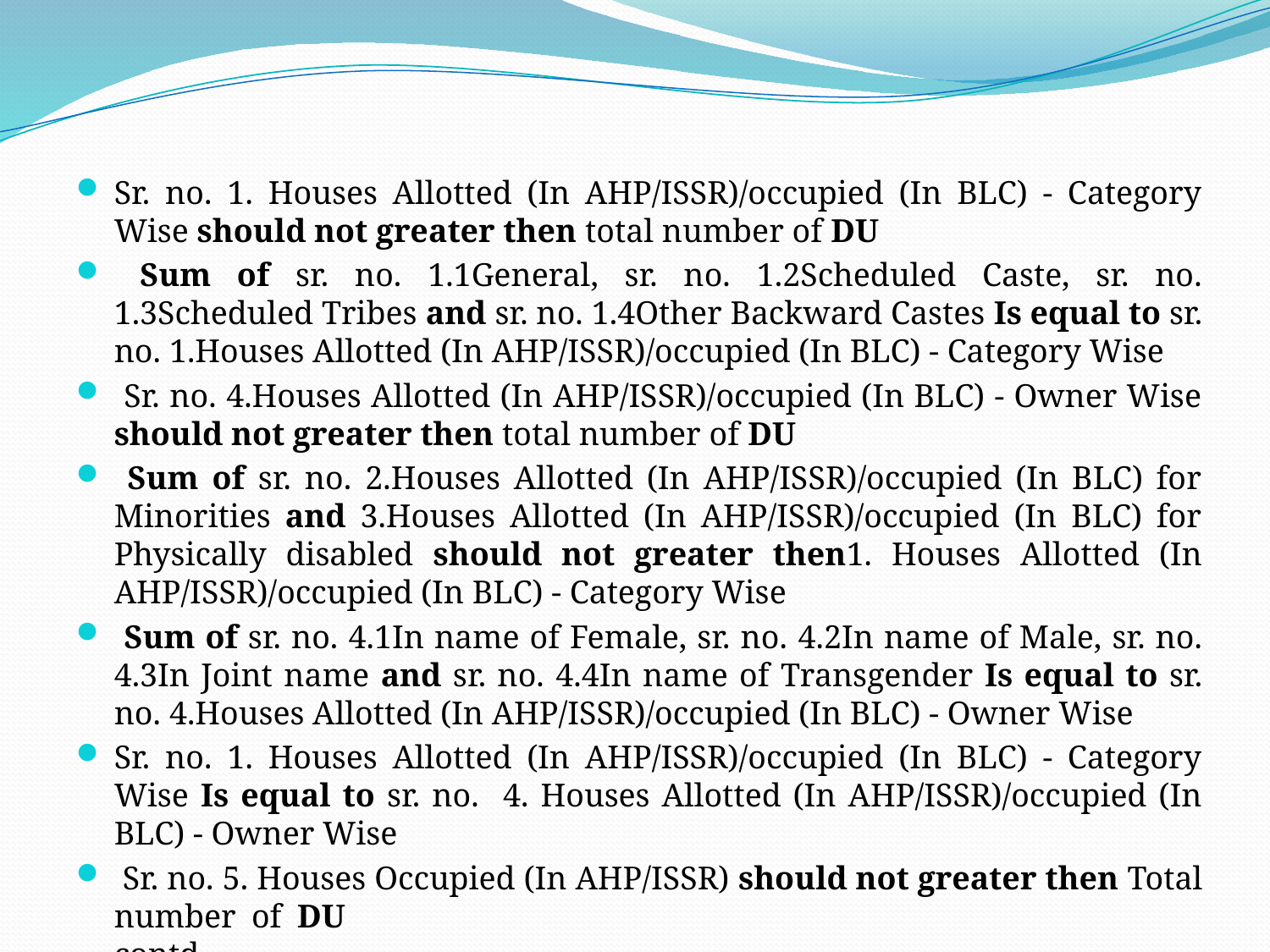

#
Sr. no. 1. Houses Allotted (In AHP/ISSR)/occupied (In BLC) - Category Wise should not greater then total number of DU
 Sum of sr. no. 1.1General, sr. no. 1.2Scheduled Caste, sr. no. 1.3Scheduled Tribes and sr. no. 1.4Other Backward Castes Is equal to sr. no. 1.Houses Allotted (In AHP/ISSR)/occupied (In BLC) - Category Wise
 Sr. no. 4.Houses Allotted (In AHP/ISSR)/occupied (In BLC) - Owner Wise should not greater then total number of DU
 Sum of sr. no. 2.Houses Allotted (In AHP/ISSR)/occupied (In BLC) for Minorities and 3.Houses Allotted (In AHP/ISSR)/occupied (In BLC) for Physically disabled should not greater then1. Houses Allotted (In AHP/ISSR)/occupied (In BLC) - Category Wise
 Sum of sr. no. 4.1In name of Female, sr. no. 4.2In name of Male, sr. no. 4.3In Joint name and sr. no. 4.4In name of Transgender Is equal to sr. no. 4.Houses Allotted (In AHP/ISSR)/occupied (In BLC) - Owner Wise
Sr. no. 1. Houses Allotted (In AHP/ISSR)/occupied (In BLC) - Category Wise Is equal to sr. no.  4. Houses Allotted (In AHP/ISSR)/occupied (In BLC) - Owner Wise
 Sr. no. 5. Houses Occupied (In AHP/ISSR) should not greater then Total number of DU        						contd..